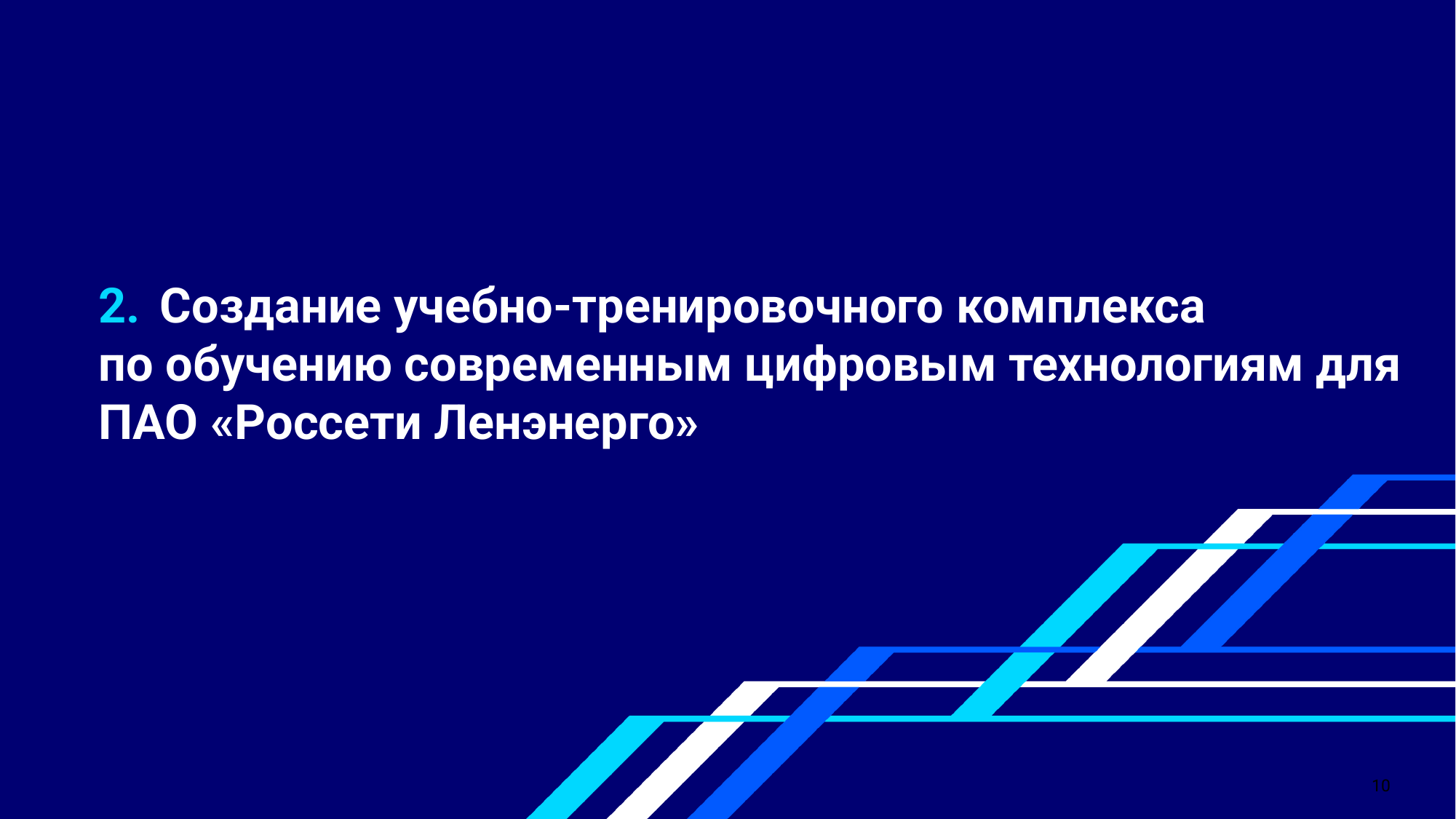

Создание учебно-тренировочного комплекса
по обучению современным цифровым технологиям для ПАО «Россети Ленэнерго»
10